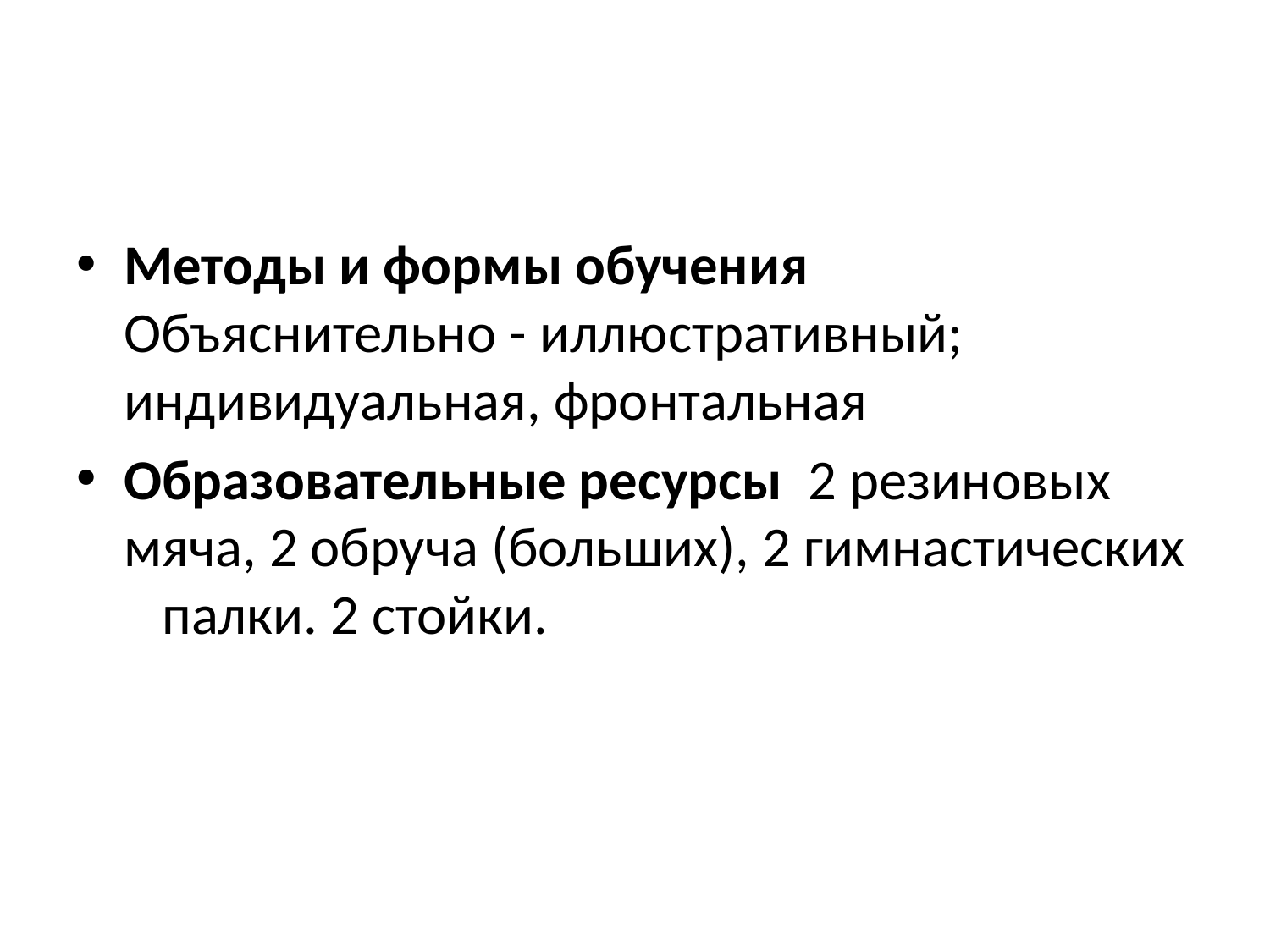

#
Методы и формы обучения Объяснительно - иллюстративный; индивидуальная, фронтальная
Образовательные ресурсы  2 резиновых мяча, 2 обруча (больших), 2 гимнастических    палки. 2 стойки.